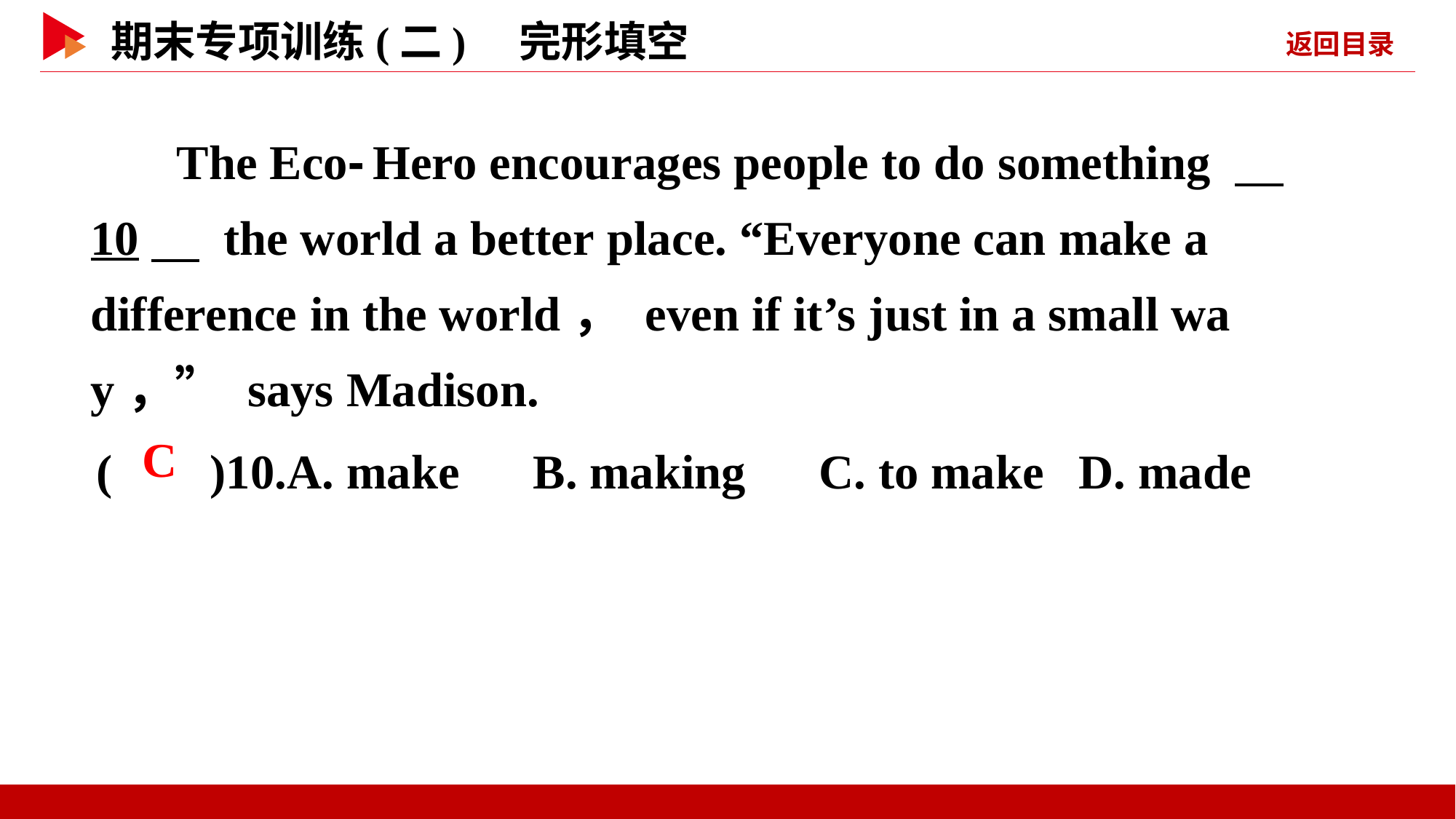

The Eco⁃Hero encourages people to do something 　10　 the world a better place. “Everyone can make a difference in the world， even if it’s just in a small way，” says Madison.
(        )10.A. make	B. making      C. to make	D. made
   C